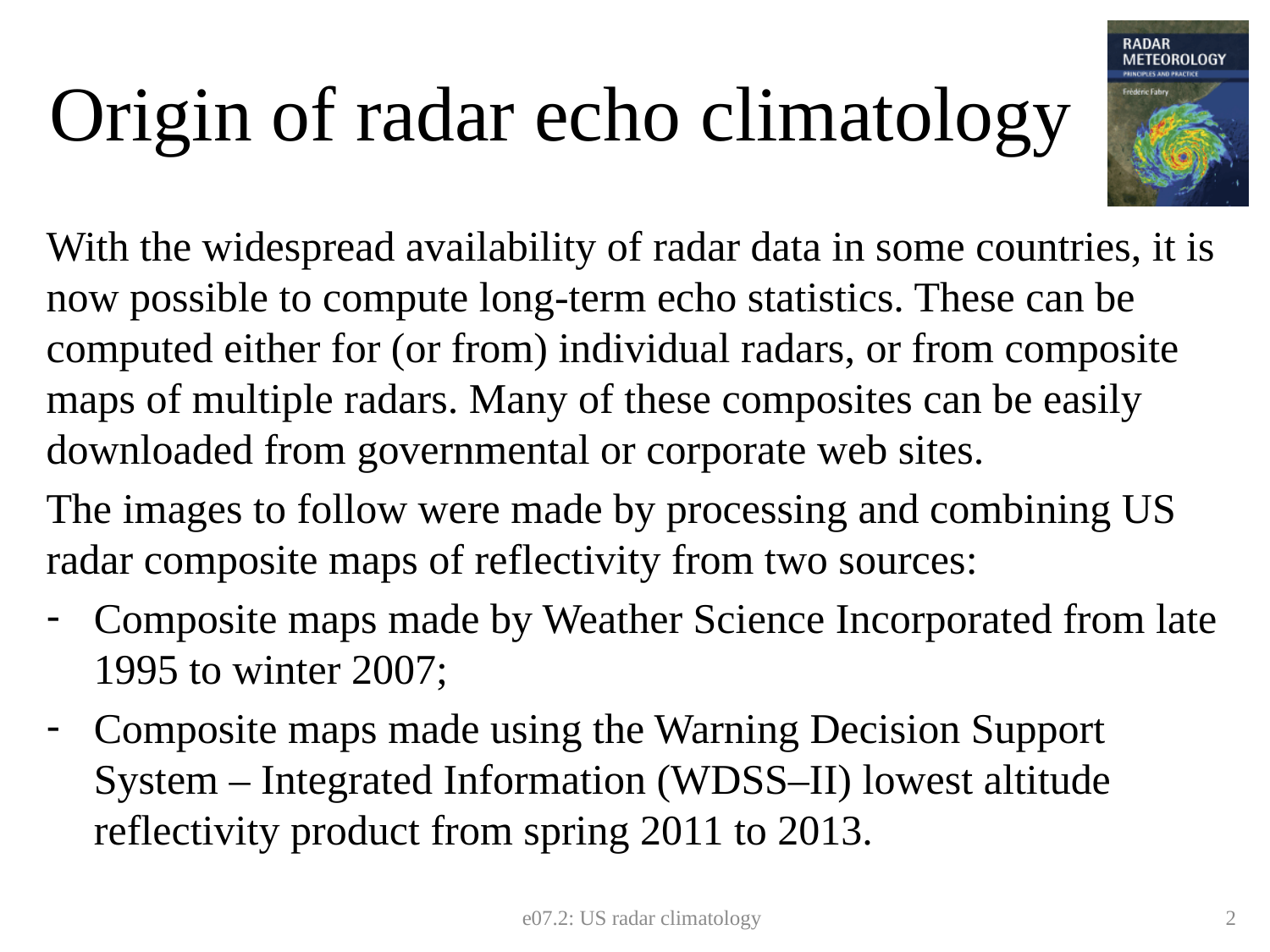

# Origin of radar echo climatology
With the widespread availability of radar data in some countries, it is now possible to compute long-term echo statistics. These can be computed either for (or from) individual radars, or from composite maps of multiple radars. Many of these composites can be easily downloaded from governmental or corporate web sites.
The images to follow were made by processing and combining US radar composite maps of reflectivity from two sources:
Composite maps made by Weather Science Incorporated from late 1995 to winter 2007;
Composite maps made using the Warning Decision Support System – Integrated Information (WDSS–II) lowest altitude reflectivity product from spring 2011 to 2013.
e07.2: US radar climatology
2